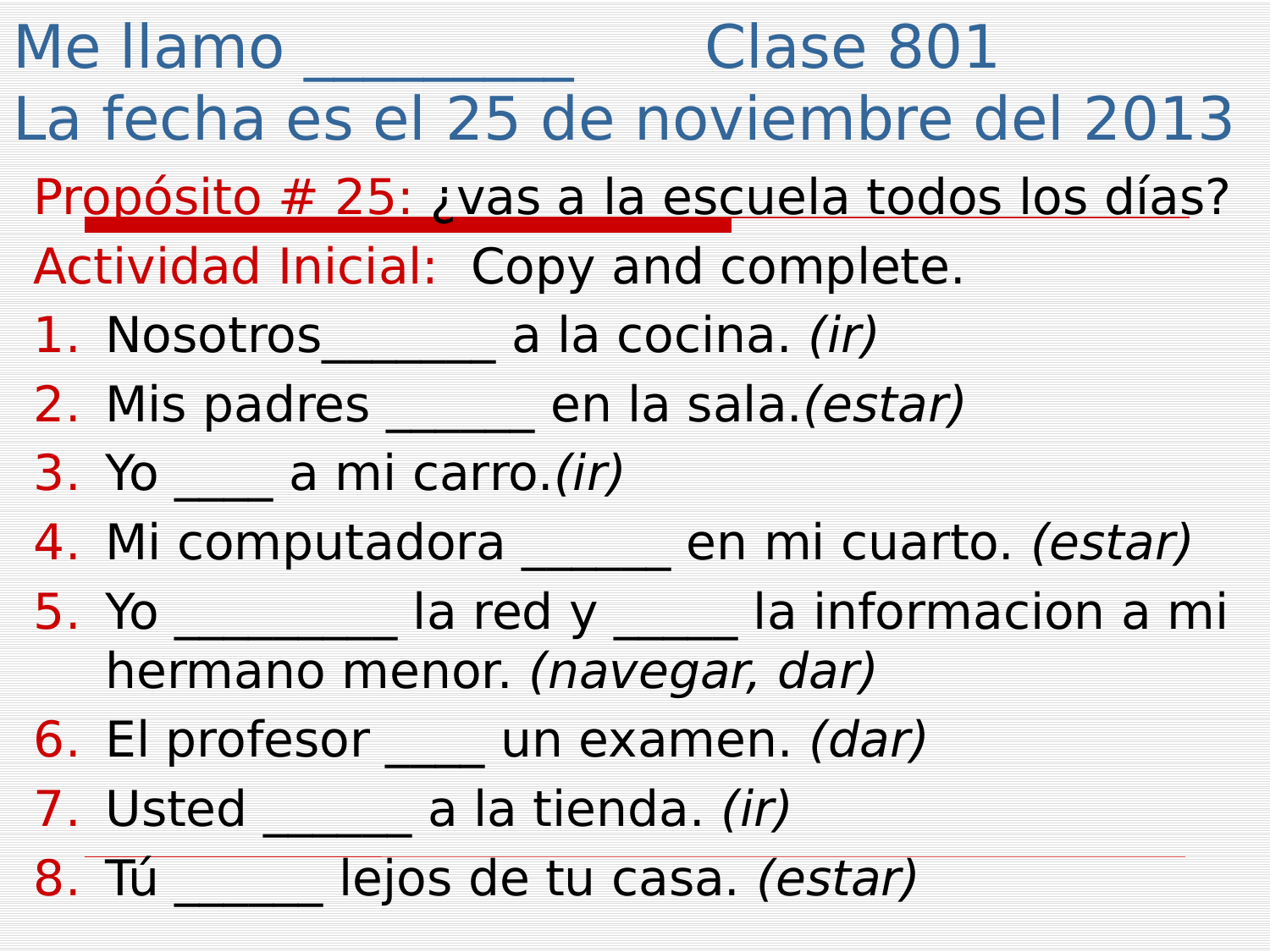

# Me llamo _________ 	   Clase 801 La fecha es el 25 de noviembre del 2013
Propósito # 25: ¿vas a la escuela todos los días?
Actividad Inicial:  Copy and complete.
Nosotros_______ a la cocina. (ir)
Mis padres ______ en la sala.(estar)
Yo ____ a mi carro.(ir)
Mi computadora ______ en mi cuarto. (estar)
Yo _________ la red y _____ la informacion a mi hermano menor. (navegar, dar)
El profesor ____ un examen. (dar)
Usted ______ a la tienda. (ir)
Tú ______ lejos de tu casa. (estar)